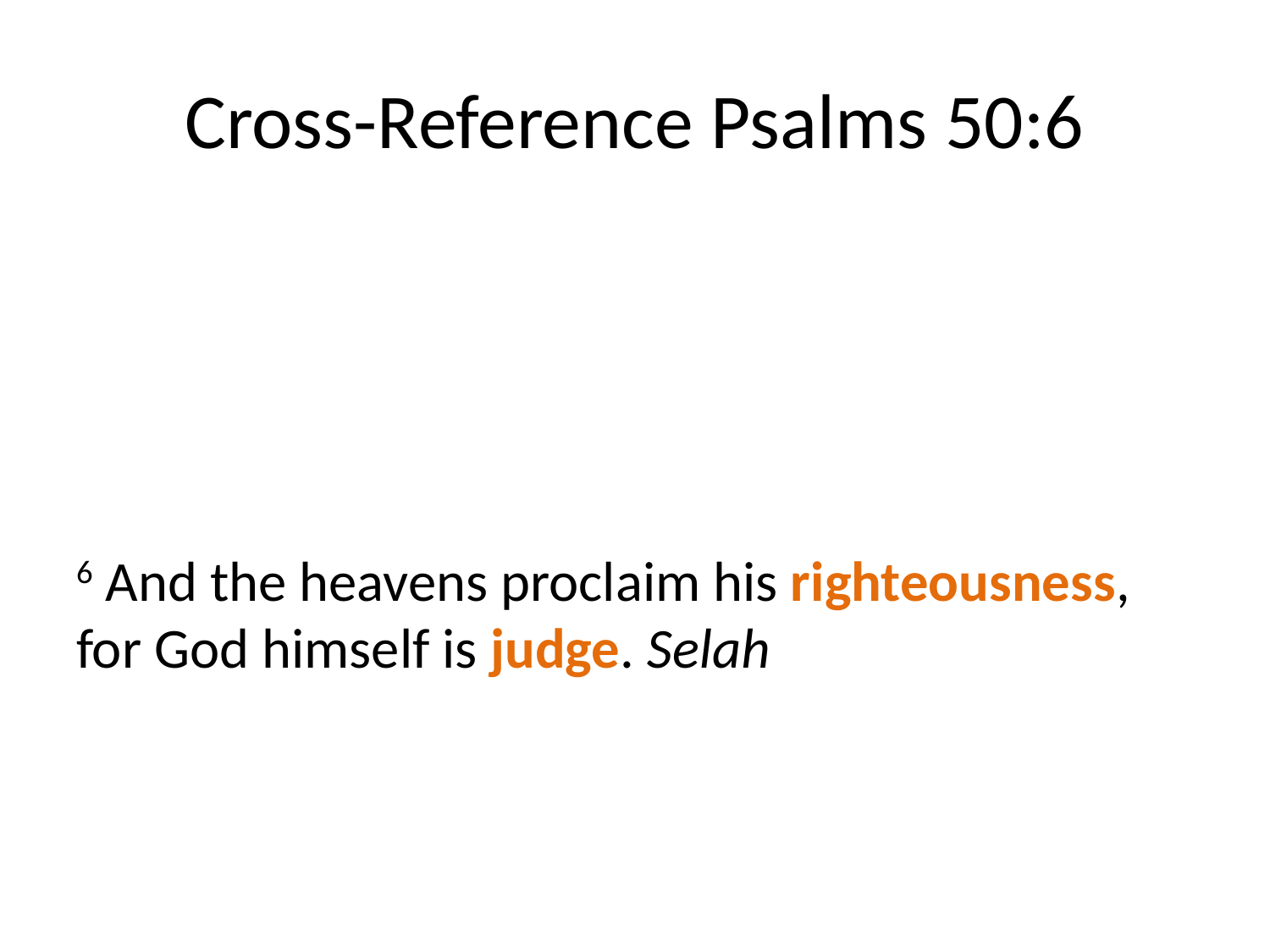

# Cross-Reference Psalms 50:6

6 And the heavens proclaim his righteousness, for God himself is judge. Selah